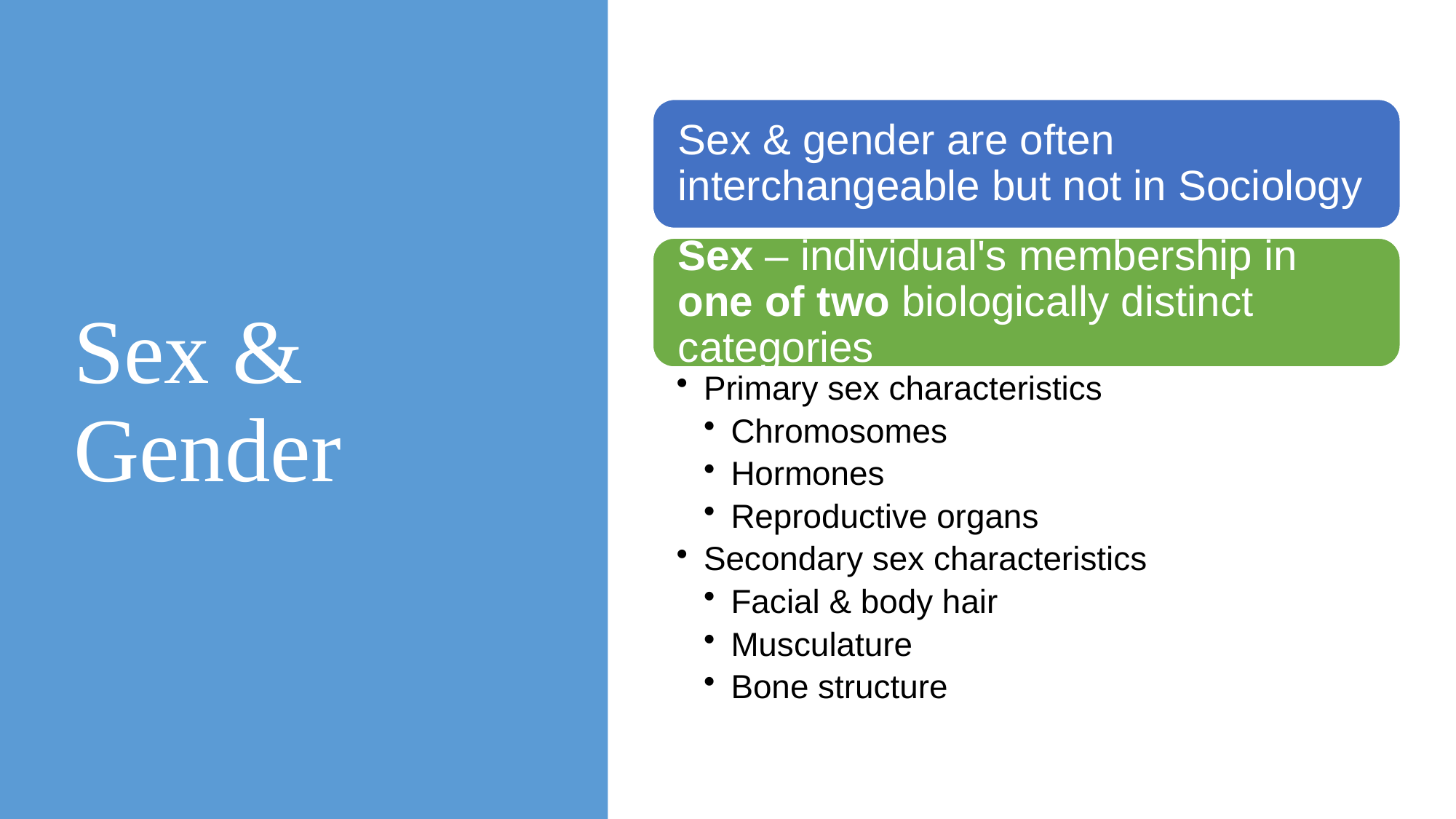

# Sex & Gender
Sex & gender are often interchangeable but not in Sociology
Sex – individual's membership in one of two biologically distinct categories
Primary sex characteristics
Chromosomes
Hormones
Reproductive organs
Secondary sex characteristics
Facial & body hair
Musculature
Bone structure